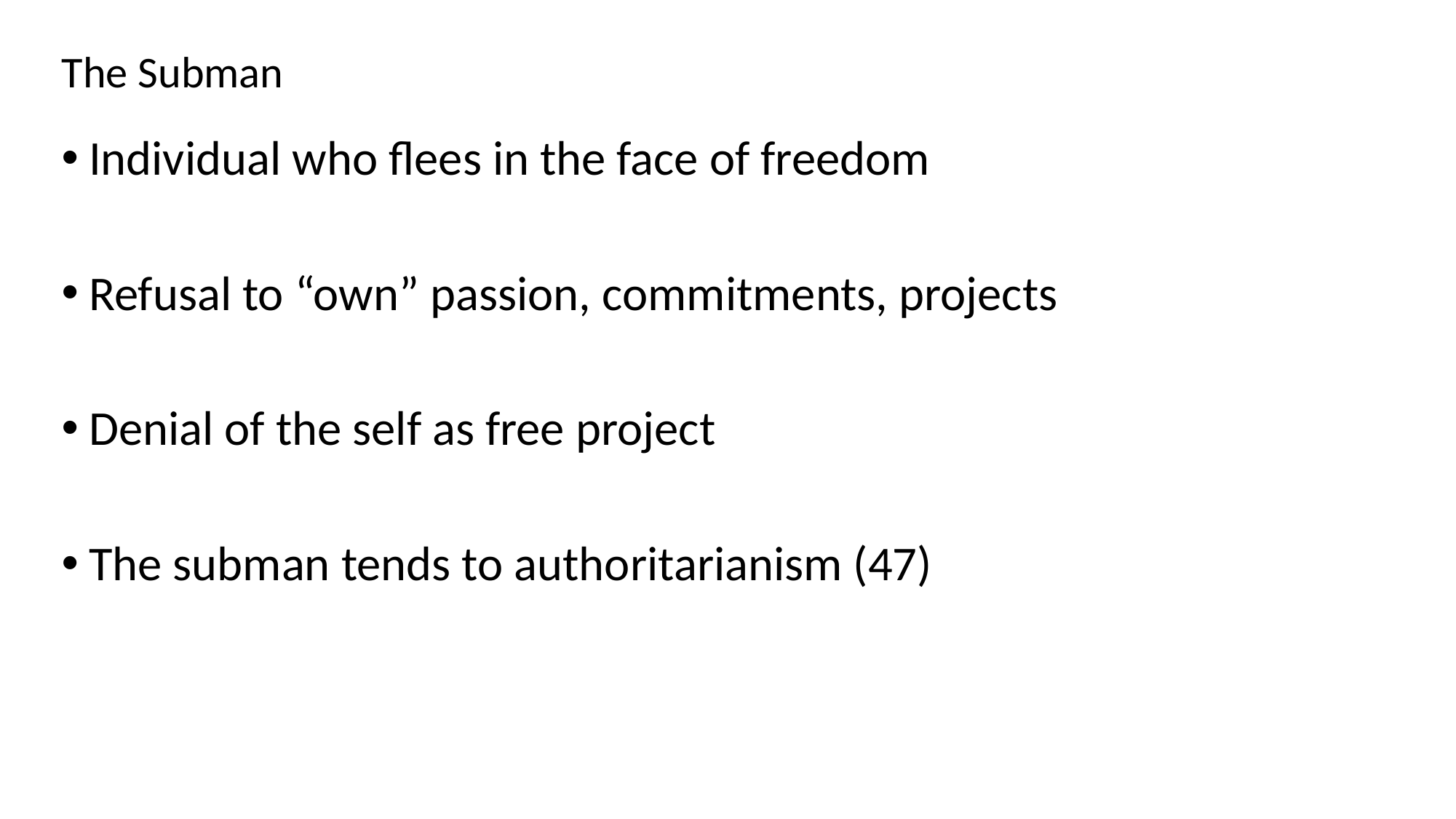

# The Subman
Individual who flees in the face of freedom

Refusal to “own” passion, commitments, projects

Denial of the self as free project

The subman tends to authoritarianism (47)